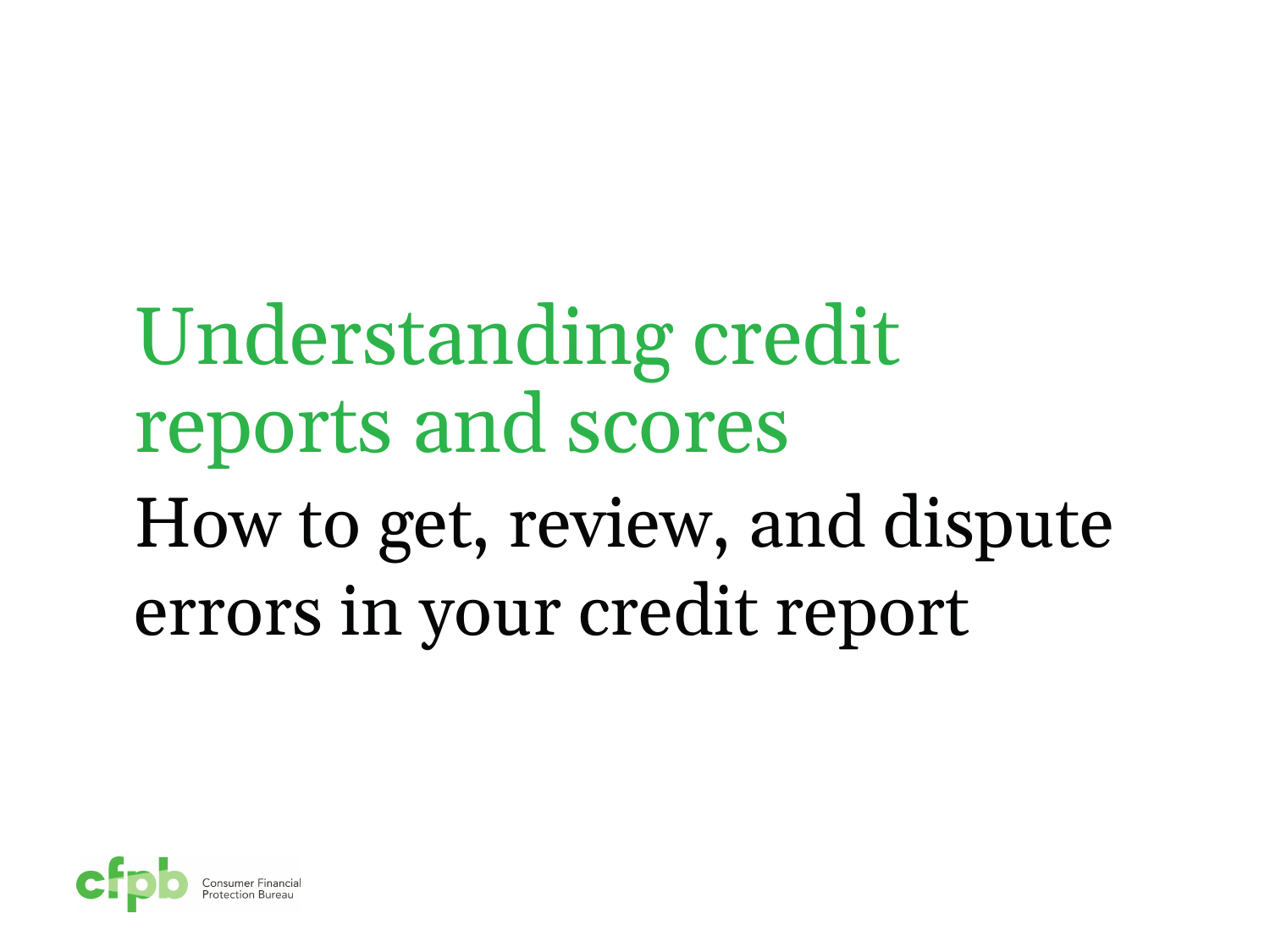

# Understanding credit reports and scores
How to get, review, and dispute errors in your credit report